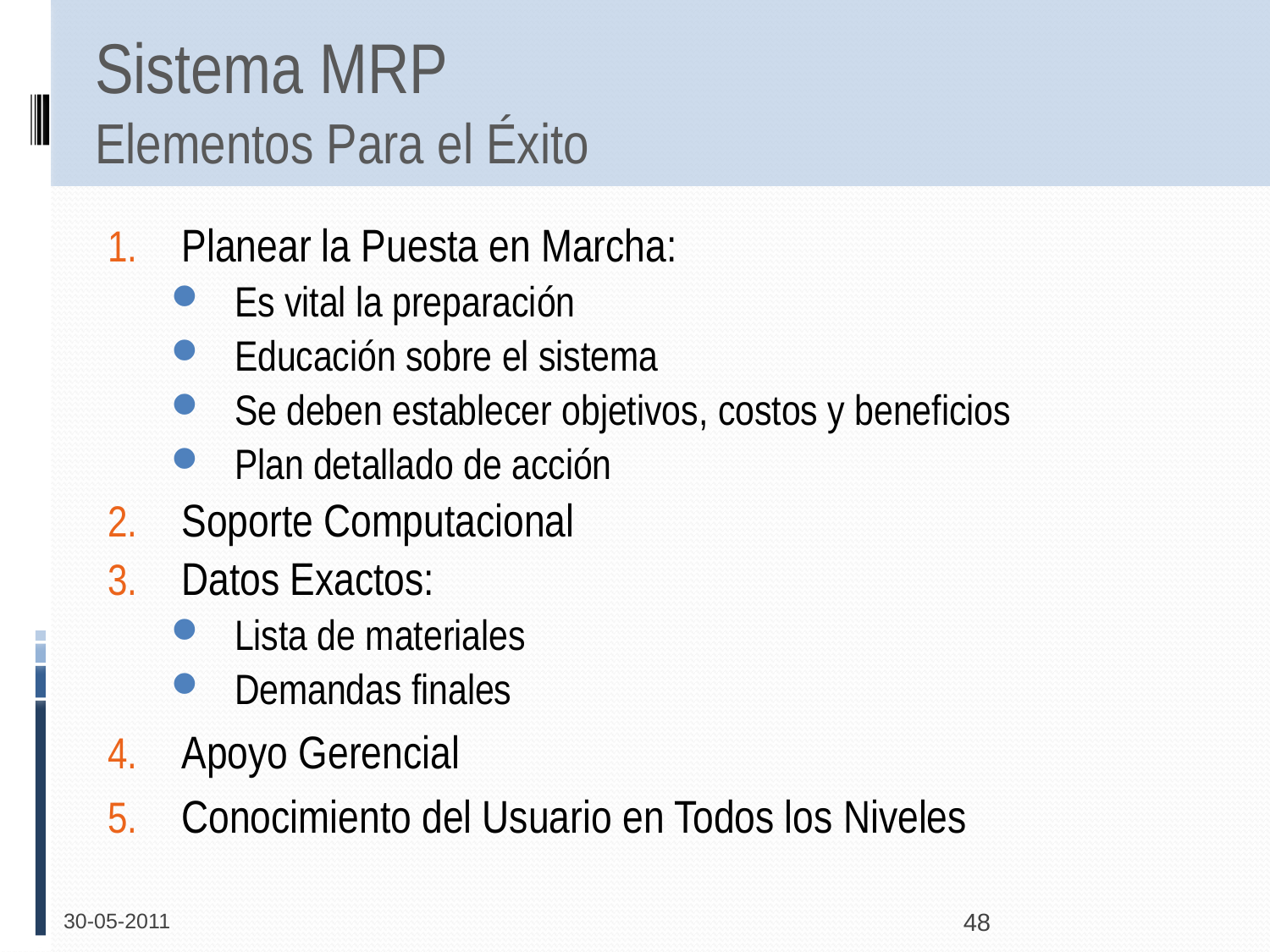

# Sistema MRP Elementos Para el Éxito
Planear la Puesta en Marcha:
Es vital la preparación
Educación sobre el sistema
Se deben establecer objetivos, costos y beneficios
Plan detallado de acción
Soporte Computacional
Datos Exactos:
Lista de materiales
Demandas finales
Apoyo Gerencial
Conocimiento del Usuario en Todos los Niveles

30-05-2011
48